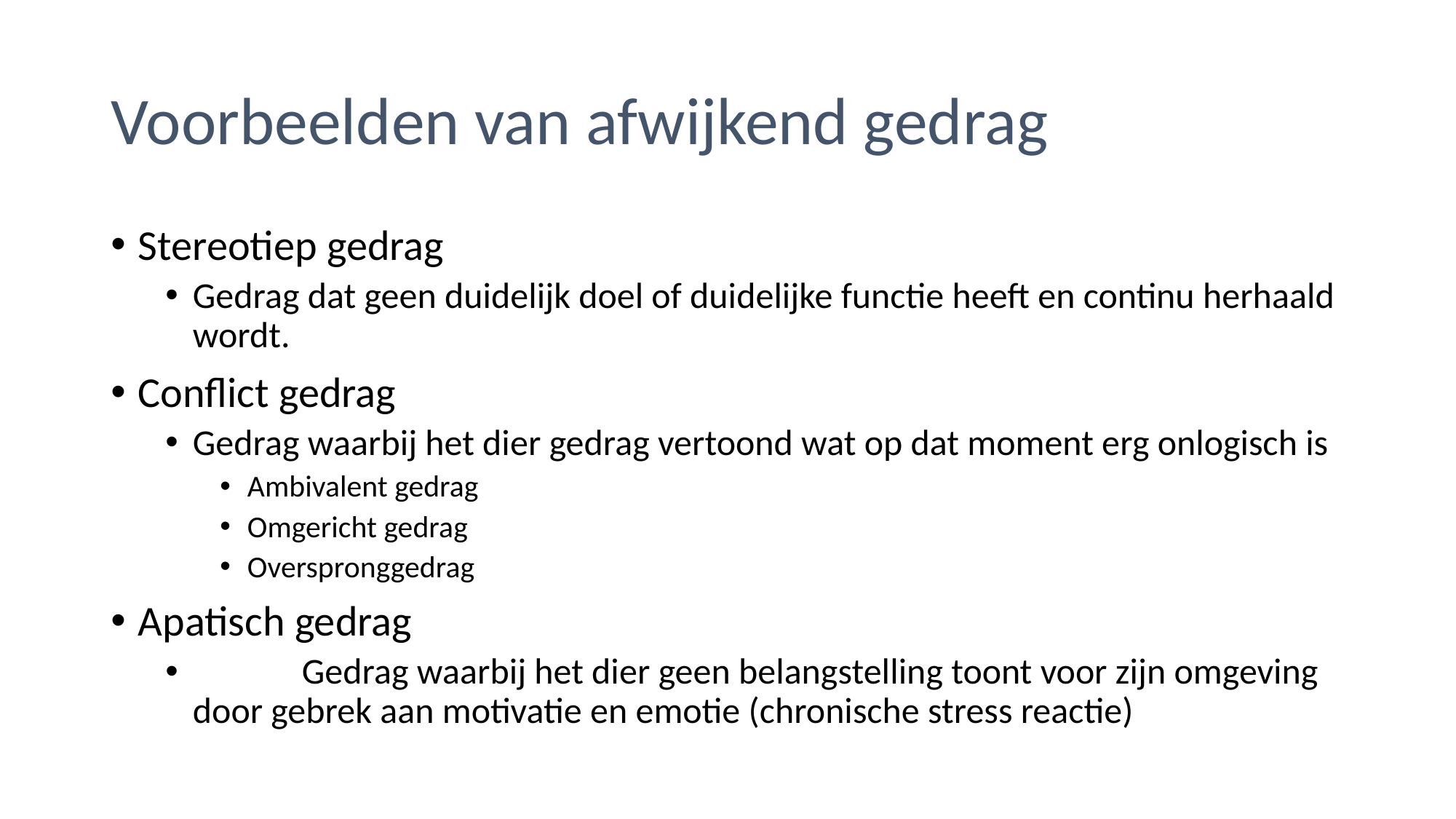

# Voorbeelden van afwijkend gedrag
Stereotiep gedrag
Gedrag dat geen duidelijk doel of duidelijke functie heeft en continu herhaald wordt.
Conflict gedrag
Gedrag waarbij het dier gedrag vertoond wat op dat moment erg onlogisch is
Ambivalent gedrag
Omgericht gedrag
Overspronggedrag
Apatisch gedrag
	Gedrag waarbij het dier geen belangstelling toont voor zijn omgeving door gebrek aan motivatie en emotie (chronische stress reactie)